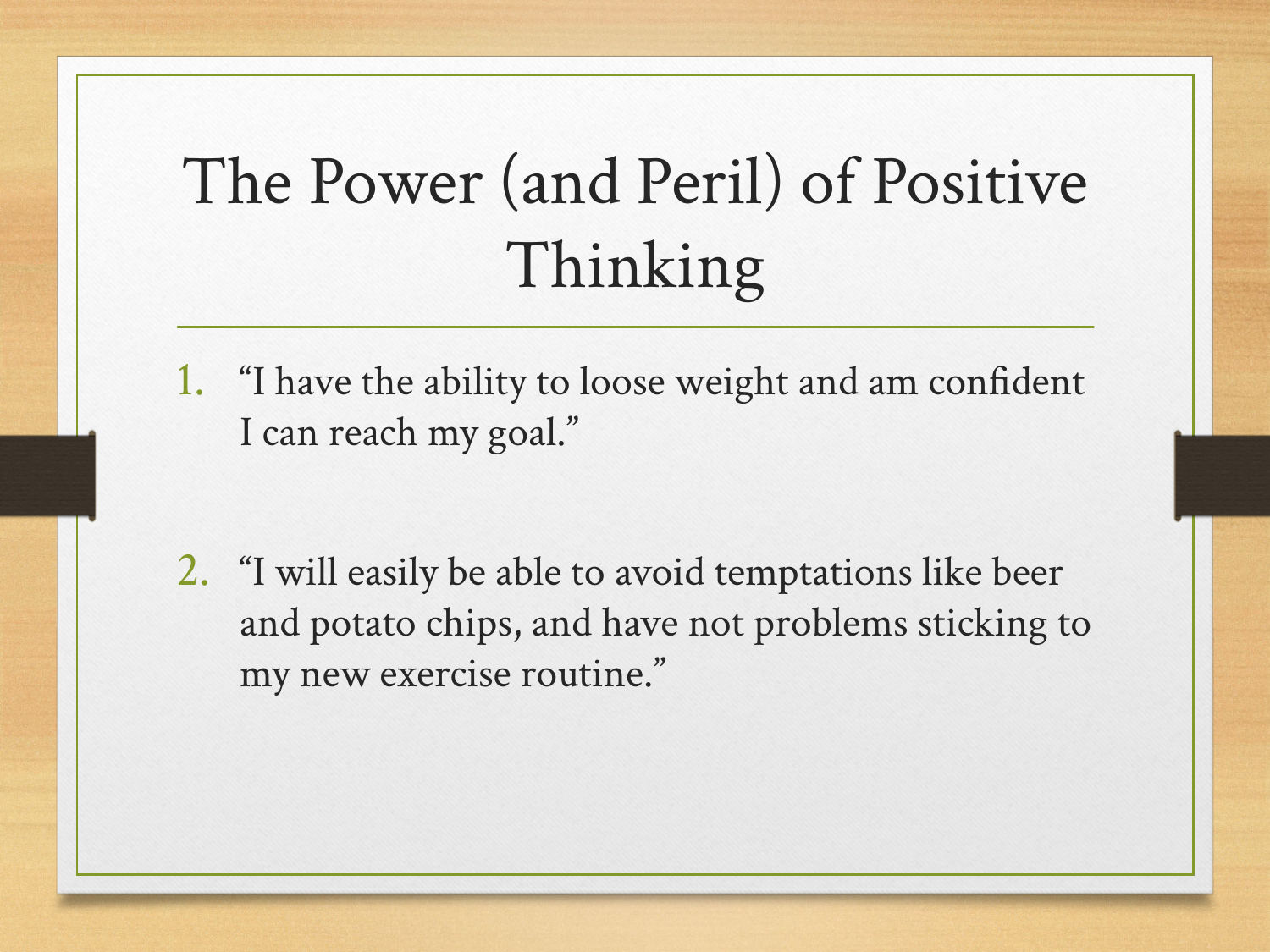

# The Power (and Peril) of Positive Thinking
“I have the ability to loose weight and am confident I can reach my goal.”

“I will easily be able to avoid temptations like beer and potato chips, and have not problems sticking to my new exercise routine.”